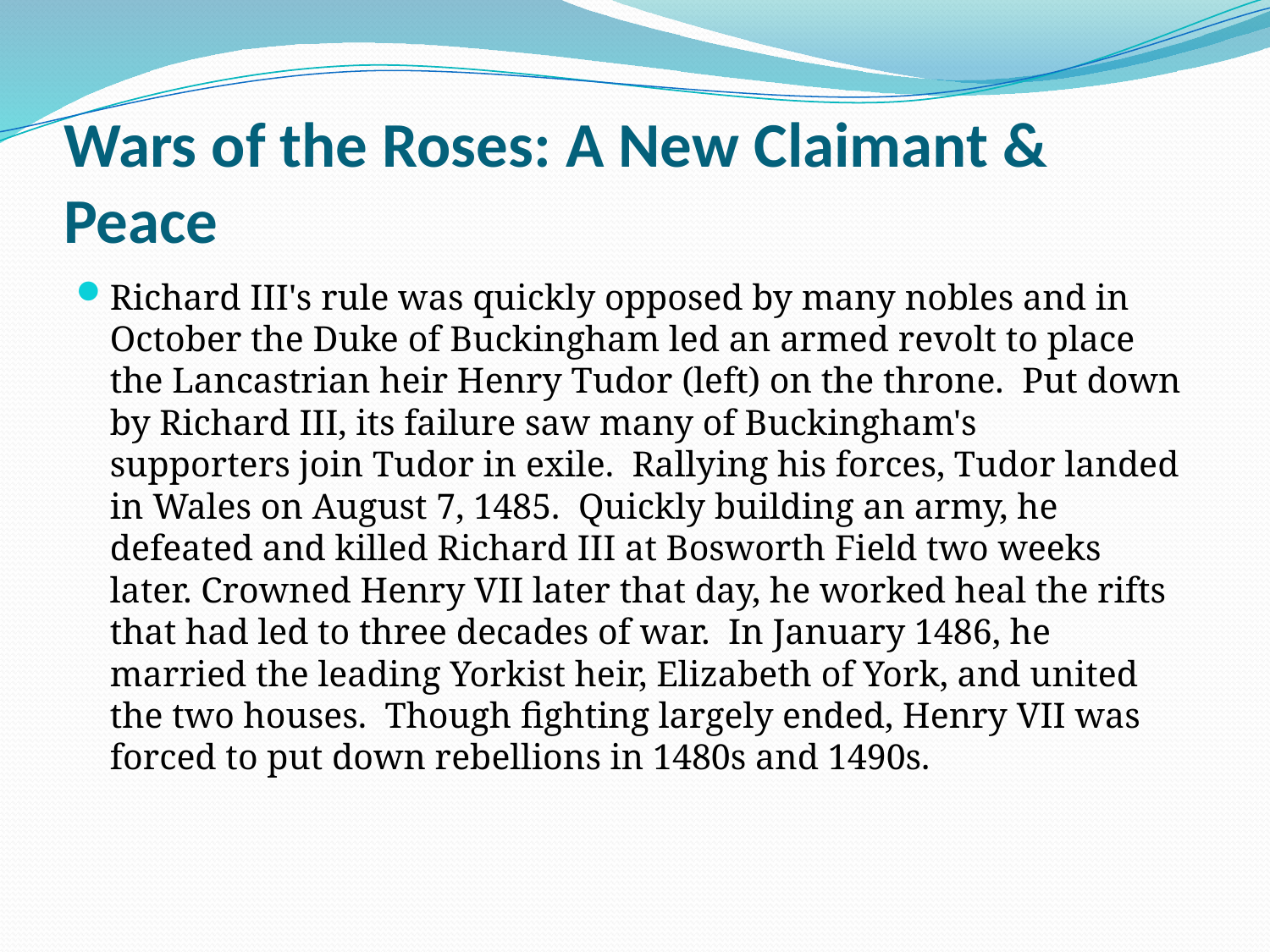

# Wars of the Roses: A New Claimant & Peace
Richard III's rule was quickly opposed by many nobles and in October the Duke of Buckingham led an armed revolt to place the Lancastrian heir Henry Tudor (left) on the throne.  Put down by Richard III, its failure saw many of Buckingham's supporters join Tudor in exile.  Rallying his forces, Tudor landed in Wales on August 7, 1485.  Quickly building an army, he defeated and killed Richard III at Bosworth Field two weeks later. Crowned Henry VII later that day, he worked heal the rifts that had led to three decades of war.  In January 1486, he married the leading Yorkist heir, Elizabeth of York, and united the two houses.  Though fighting largely ended, Henry VII was forced to put down rebellions in 1480s and 1490s.